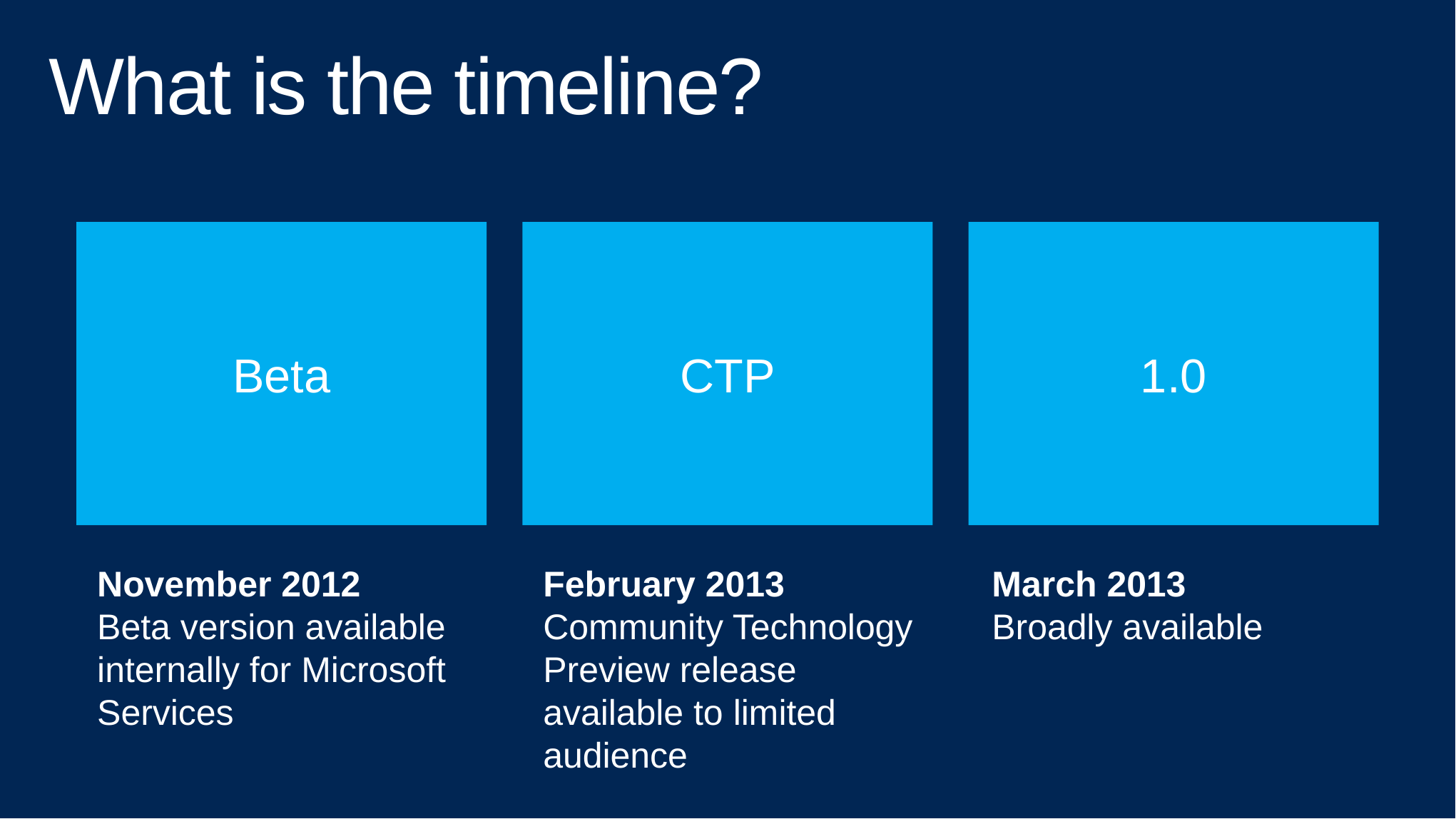

# What is the timeline?
Beta
CTP
1.0
November 2012
Beta version available internally for Microsoft Services
February 2013
Community Technology Preview release available to limited audience
March 2013
Broadly available